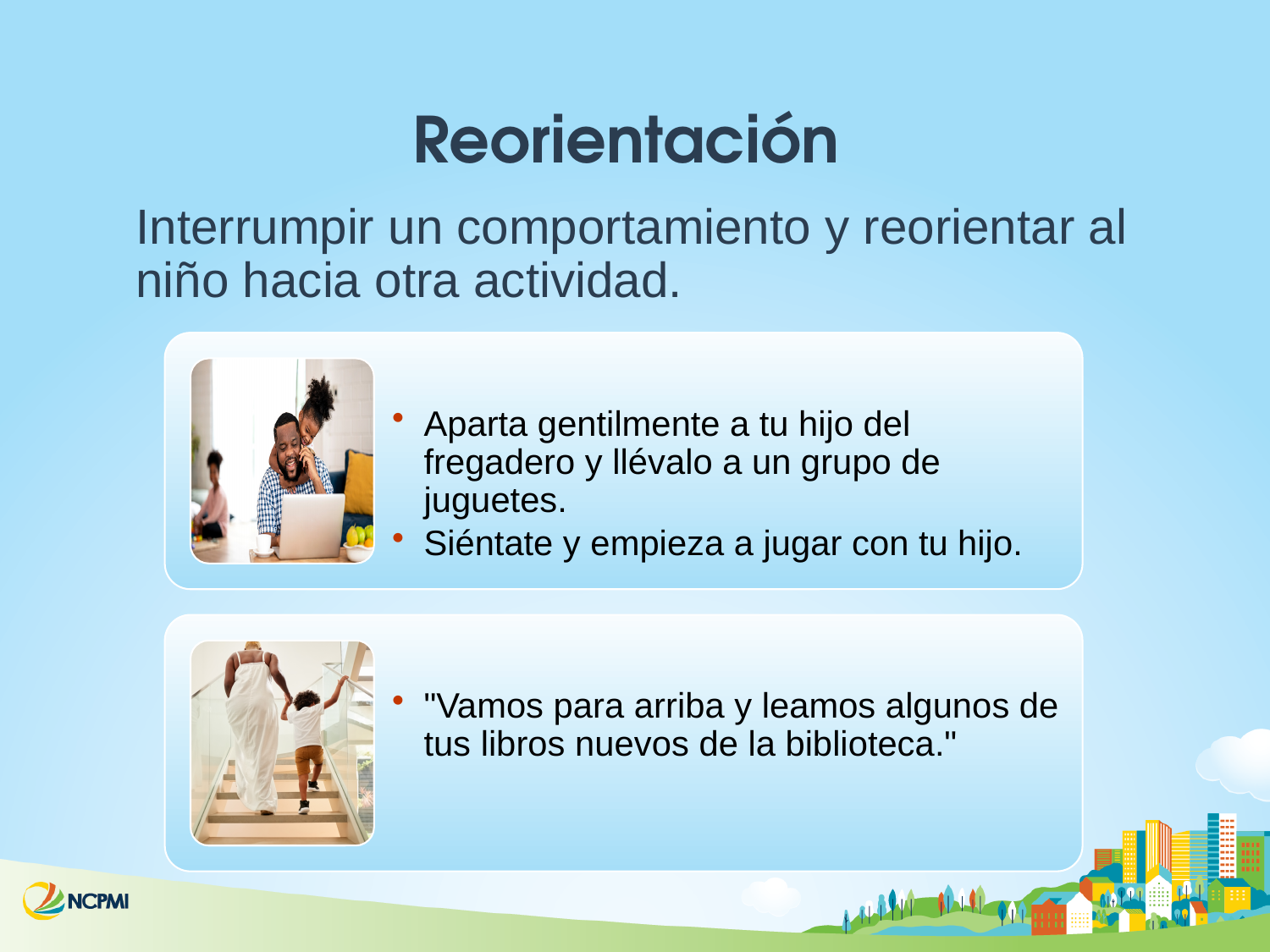

# Reorientación
Interrumpir un comportamiento y reorientar al niño hacia otra actividad.

Aparta gentilmente a tu hijo del fregadero y llévalo a un grupo de juguetes.
Siéntate y empieza a jugar con tu hijo.

"Vamos para arriba y leamos algunos de tus libros nuevos de la biblioteca."